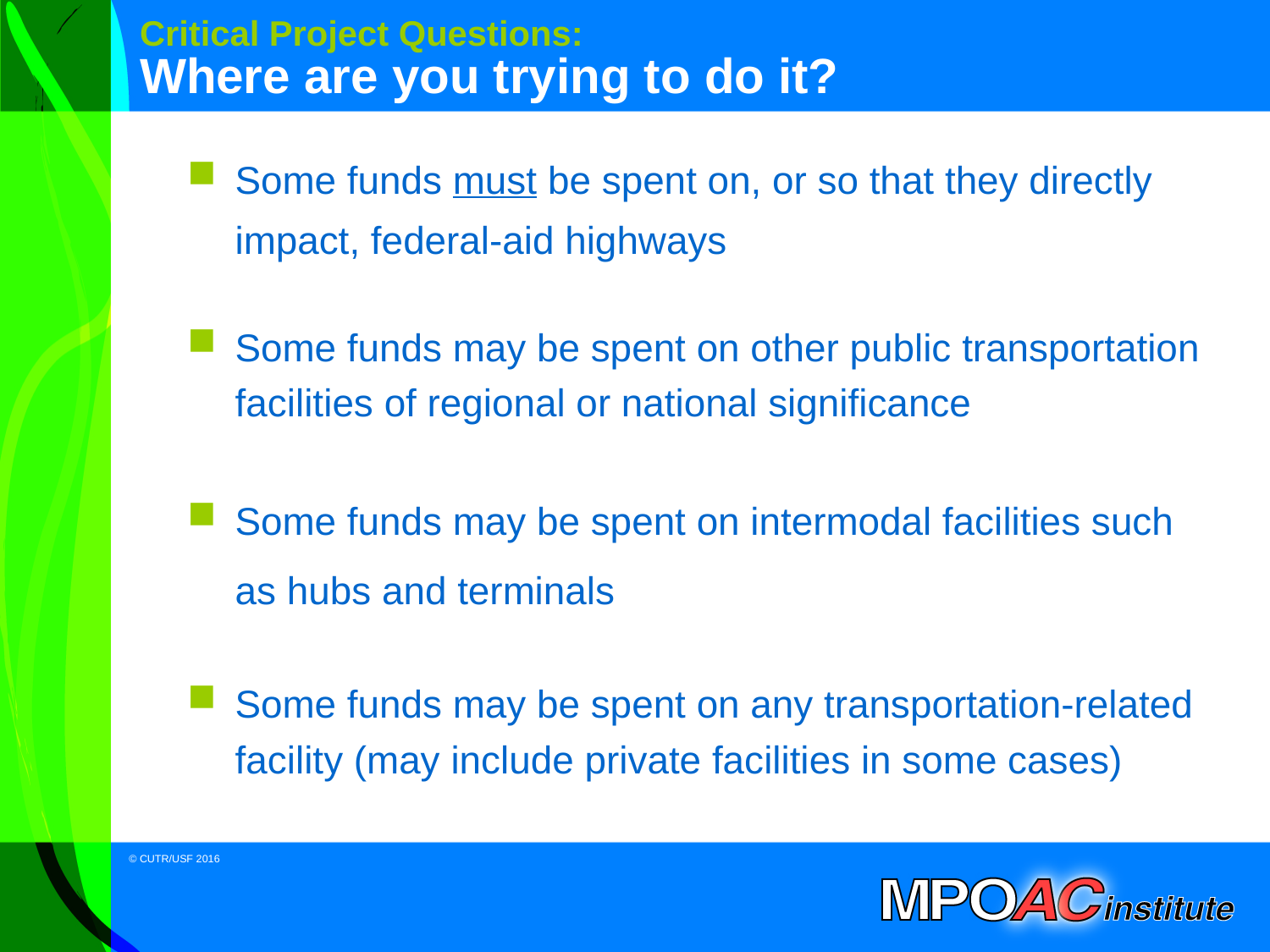

# Critical Project Questions: Where are you trying to do it?
Some funds must be spent on, or so that they directly impact, federal-aid highways

Some funds may be spent on other public transportation facilities of regional or national significance

Some funds may be spent on intermodal facilities such as hubs and terminals

Some funds may be spent on any transportation-related facility (may include private facilities in some cases)